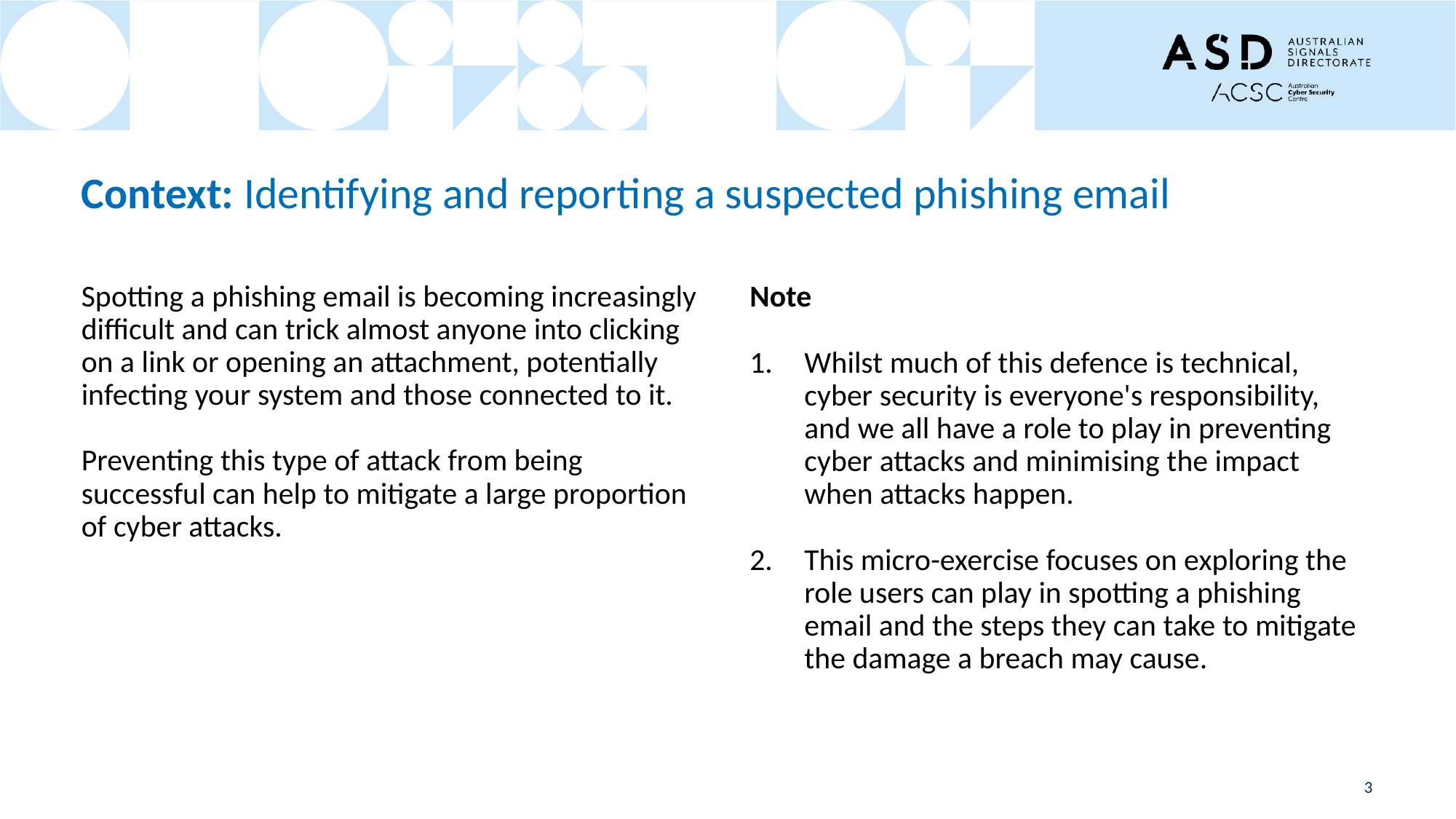

# Context: Identifying and reporting a suspected phishing email
Spotting a phishing email is becoming increasingly difficult and can trick almost anyone into clicking on a link or opening an attachment, potentially infecting your system and those connected to it.
Preventing this type of attack from being successful can help to mitigate a large proportion of cyber attacks.
Note
Whilst much of this defence is technical, cyber security is everyone's responsibility, and we all have a role to play in preventing cyber attacks and minimising the impact when attacks happen.
This micro-exercise focuses on exploring the role users can play in spotting a phishing email and the steps they can take to mitigate the damage a breach may cause.
3